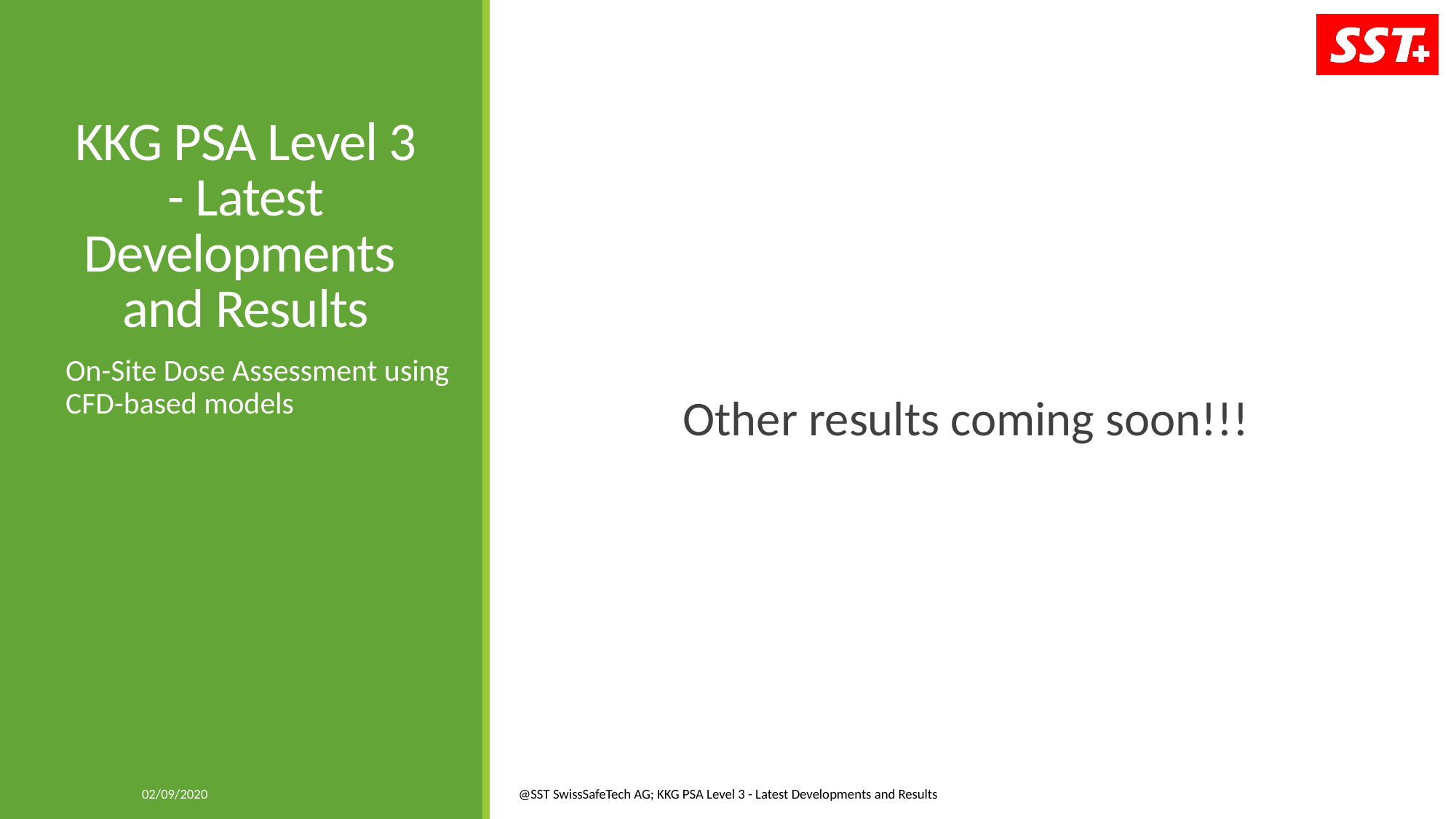

# KKG PSA Level 3 - Latest Developments and Results

Other results coming soon!!!
On-Site Dose Assessment using CFD-based models

02/09/2020
@SST SwissSafeTech AG; KKG PSA Level 3 - Latest Developments and Results